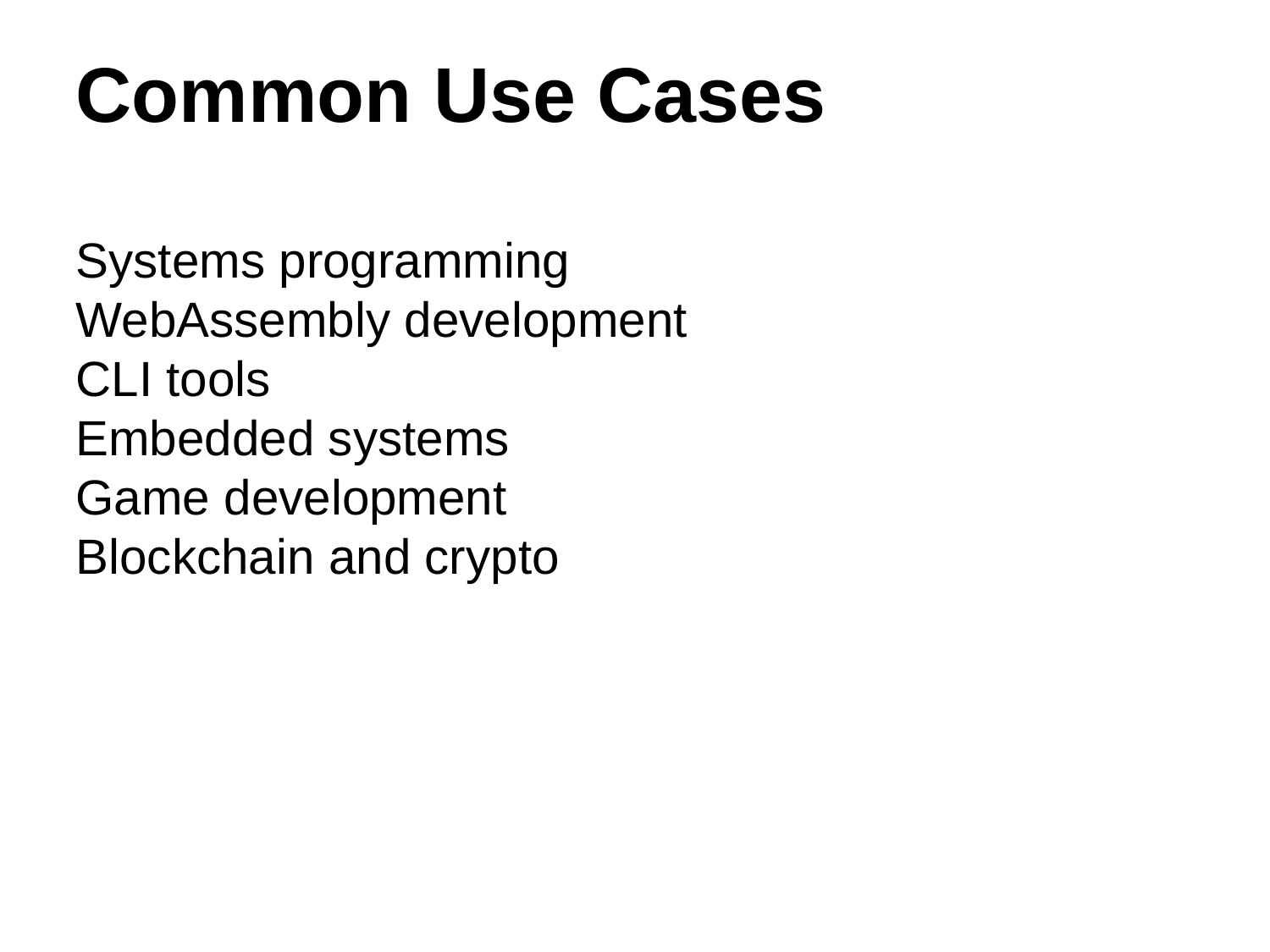

# Common Use Cases
Systems programming
WebAssembly development
CLI tools
Embedded systems
Game development
Blockchain and crypto